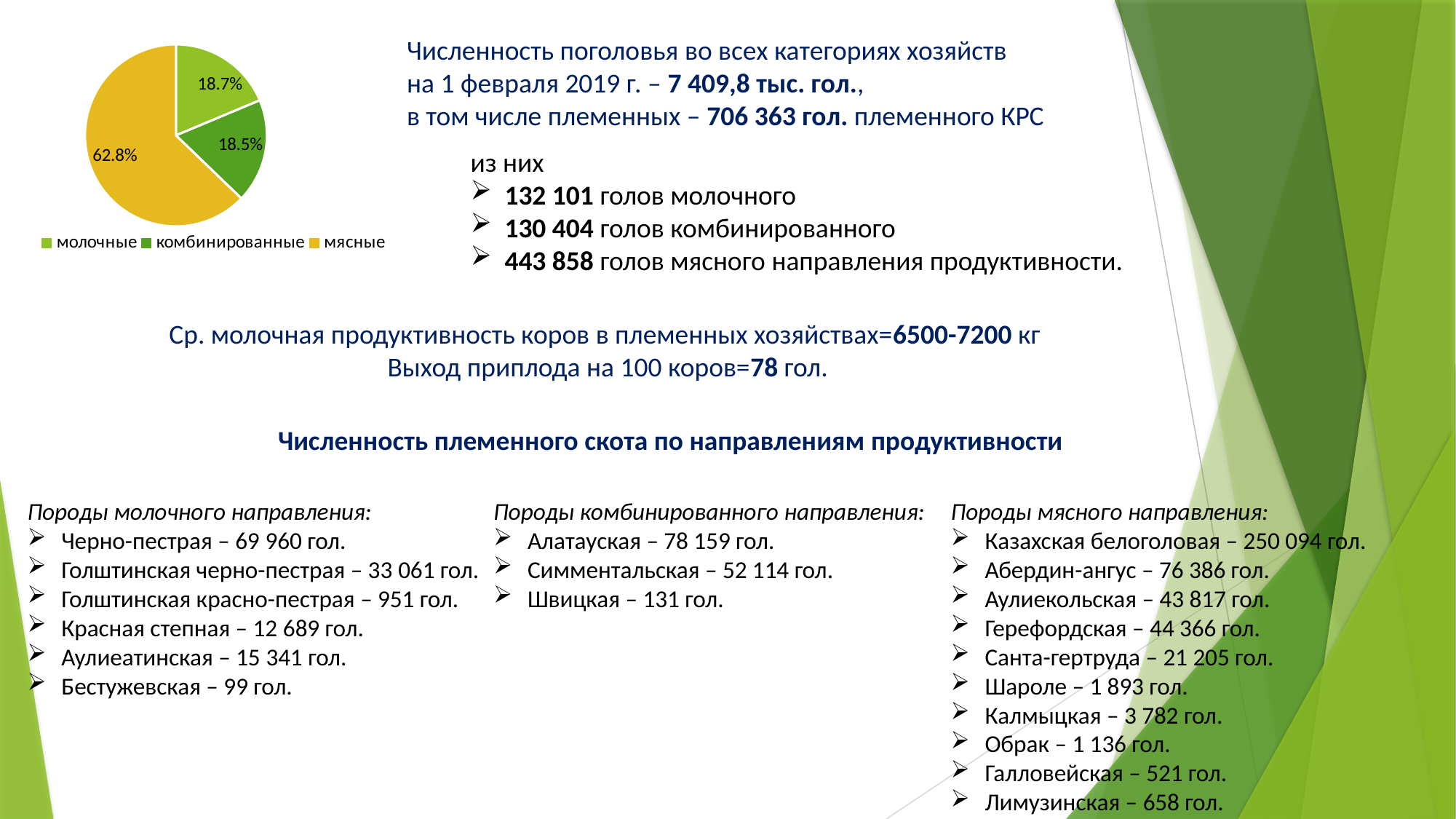

### Chart

| Category |  |
|---|---|
| молочные | 0.187 |
| комбинированные | 0.185 |
| мясные | 0.628 |
Численность поголовья во всех категориях хозяйств
на 1 февраля 2019 г. – 7 409,8 тыс. гол.,
в том числе племенных – 706 363 гол. племенного КРС
из них
132 101 голов молочного
130 404 голов комбинированного
443 858 голов мясного направления продуктивности.
Ср. молочная продуктивность коров в племенных хозяйствах=6500-7200 кг
Выход приплода на 100 коров=78 гол.
Численность племенного скота по направлениям продуктивности
Породы молочного направления:
Черно-пестрая – 69 960 гол.
Голштинская черно-пестрая – 33 061 гол.
Голштинская красно-пестрая – 951 гол.
Красная степная – 12 689 гол.
Аулиеатинская – 15 341 гол.
Бестужевская – 99 гол.
Породы комбинированного направления:
Алатауская – 78 159 гол.
Симментальская – 52 114 гол.
Швицкая – 131 гол.
Породы мясного направления:
Казахская белоголовая – 250 094 гол.
Абердин-ангус – 76 386 гол.
Аулиекольская – 43 817 гол.
Герефордская – 44 366 гол.
Санта-гертруда – 21 205 гол.
Шароле – 1 893 гол.
Калмыцкая – 3 782 гол.
Обрак – 1 136 гол.
Галловейская – 521 гол.
Лимузинская – 658 гол.